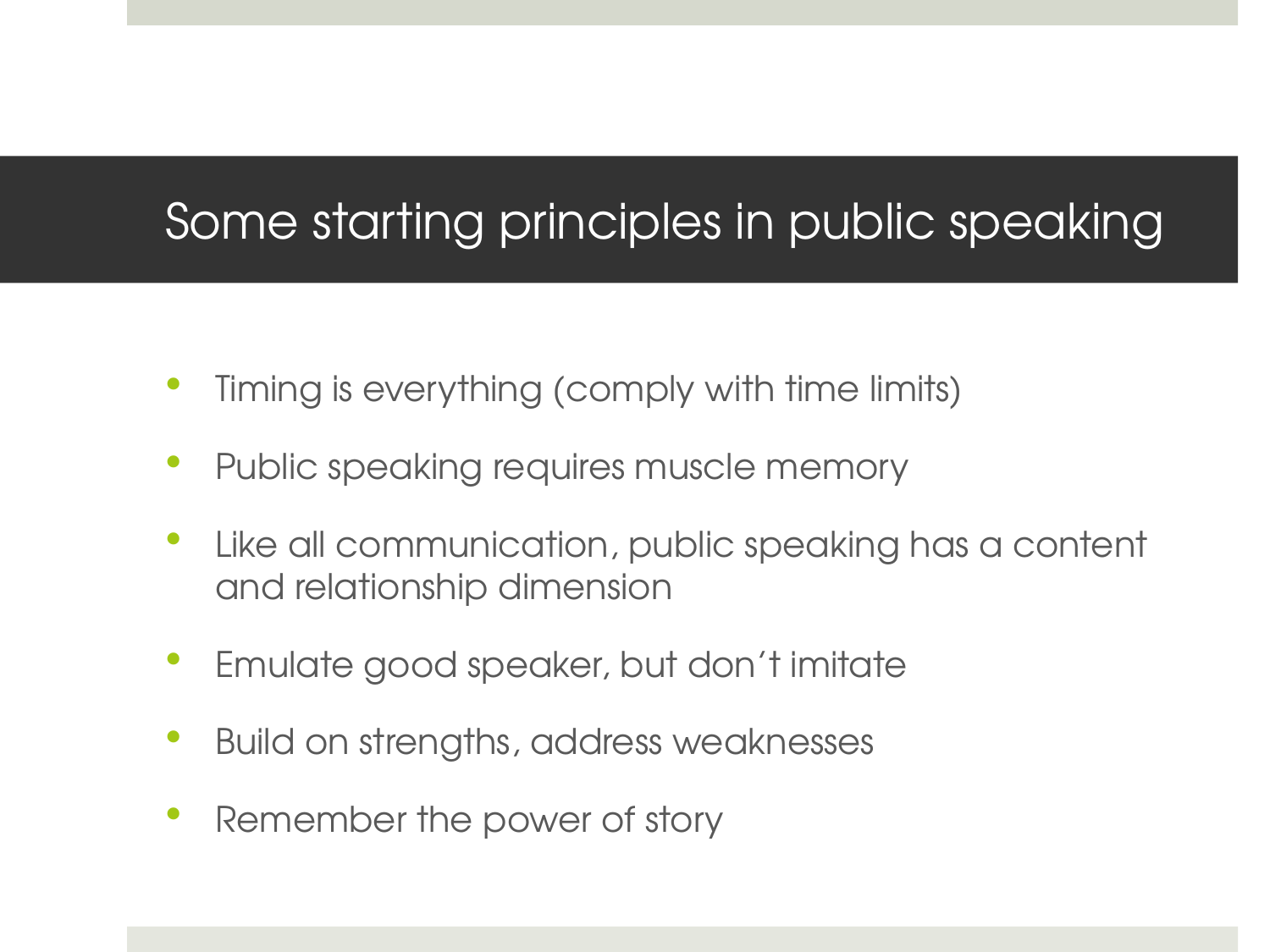

# Some starting principles in public speaking
Timing is everything (comply with time limits)
Public speaking requires muscle memory
Like all communication, public speaking has a content and relationship dimension
Emulate good speaker, but don’t imitate
Build on strengths, address weaknesses
Remember the power of story